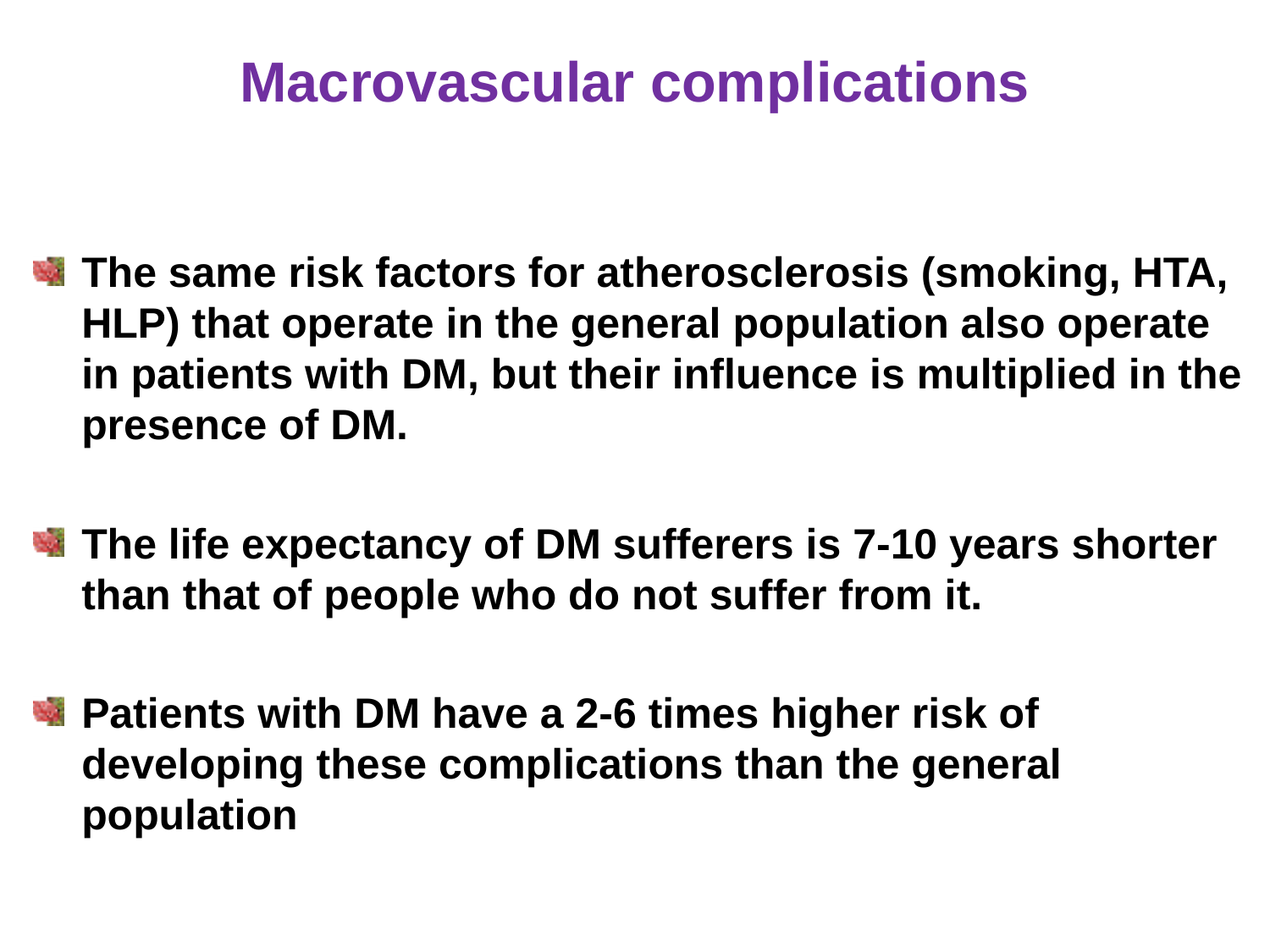

# Macrovascular complications

The same risk factors for atherosclerosis (smoking, HTA, HLP) that operate in the general population also operate in patients with DM, but their influence is multiplied in the presence of DM.

The life expectancy of DM sufferers is 7-10 years shorter than that of people who do not suffer from it.

Patients with DM have a 2-6 times higher risk of developing these complications than the general population